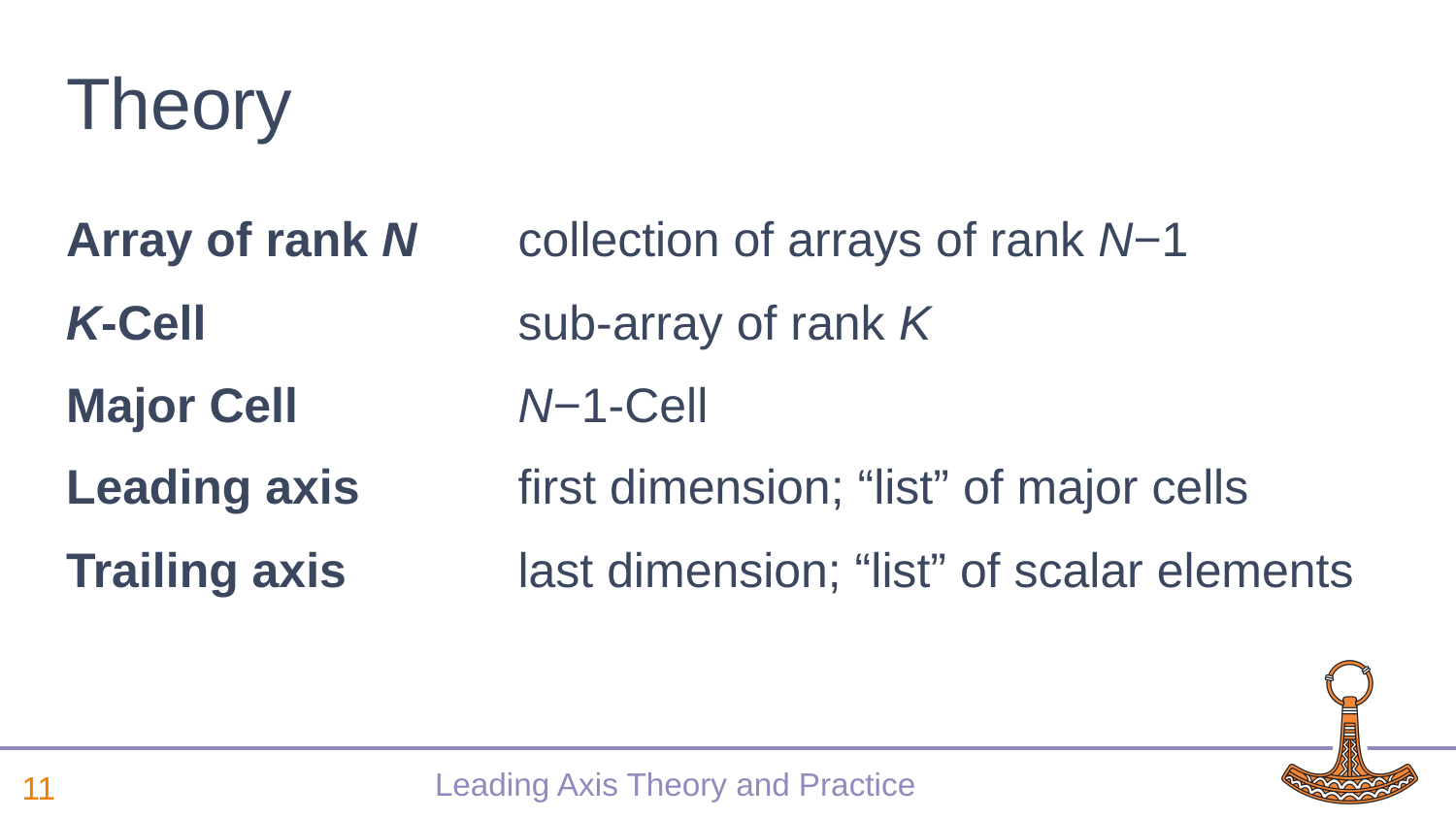

# Theory
Array of rank N
K-Cell
Major Cell
Leading axis
Trailing axis
collection of arrays of rank N−1
sub-array of rank K
N−1-Cell
first dimension; “list” of major cells
last dimension; “list” of scalar elements